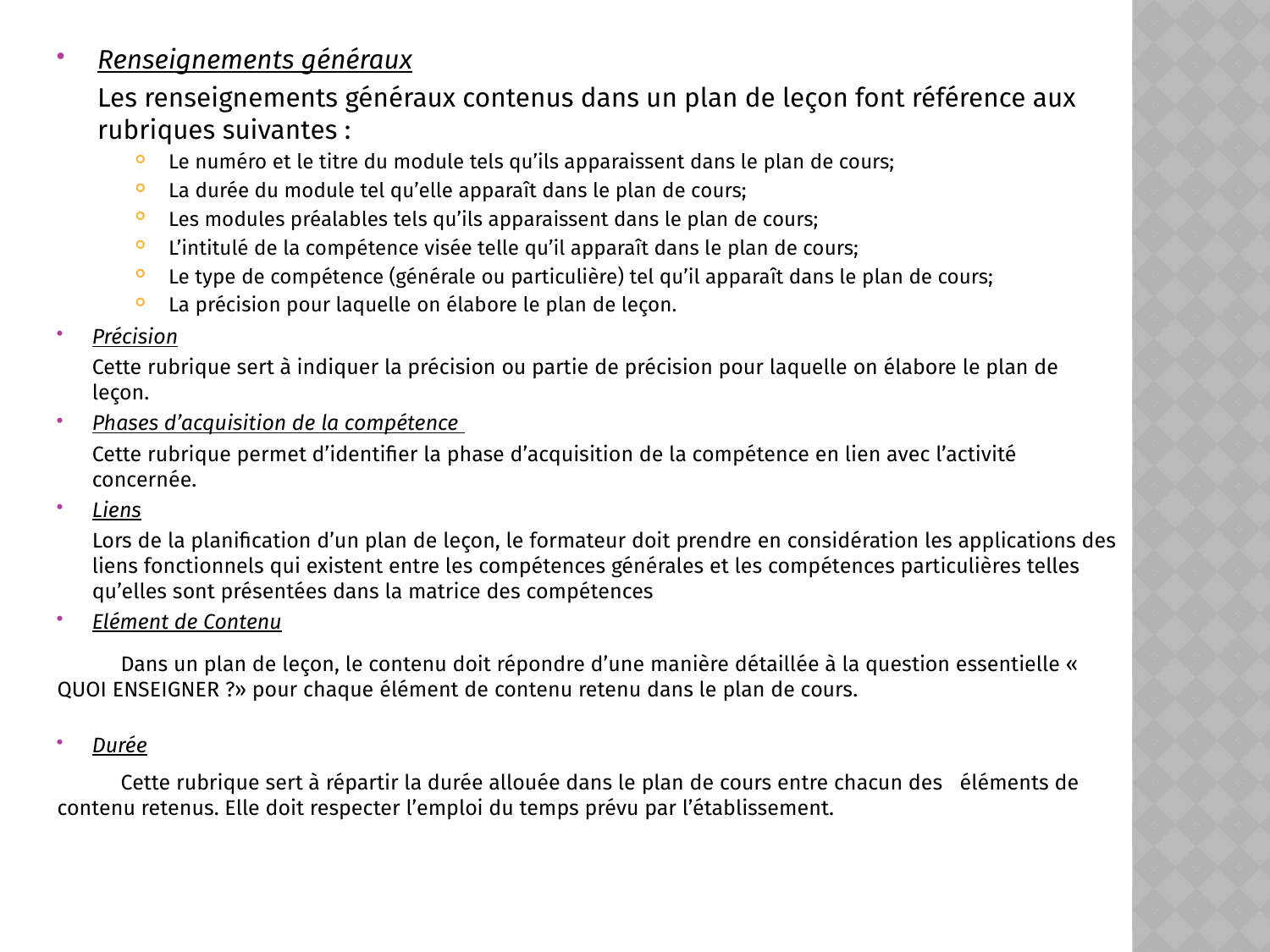

Renseignements généraux
		Les renseignements généraux contenus dans un plan de leçon font référence aux rubriques suivantes :
Le numéro et le titre du module tels qu’ils apparaissent dans le plan de cours;
La durée du module tel qu’elle apparaît dans le plan de cours;
Les modules préalables tels qu’ils apparaissent dans le plan de cours;
L’intitulé de la compétence visée telle qu’il apparaît dans le plan de cours;
Le type de compétence (générale ou particulière) tel qu’il apparaît dans le plan de cours;
La précision pour laquelle on élabore le plan de leçon.

Précision
		Cette rubrique sert à indiquer la précision ou partie de précision pour laquelle on élabore le plan de leçon.
Phases d’acquisition de la compétence
		Cette rubrique permet d’identifier la phase d’acquisition de la compétence en lien avec l’activité concernée.
Liens
		Lors de la planification d’un plan de leçon, le formateur doit prendre en considération les applications des liens fonctionnels qui existent entre les compétences générales et les compétences particulières telles qu’elles sont présentées dans la matrice des compétences
Elément de Contenu

	Dans un plan de leçon, le contenu doit répondre d’une manière détaillée à la question essentielle « QUOI ENSEIGNER ?» pour chaque élément de contenu retenu dans le plan de cours.

Durée

	Cette rubrique sert à répartir la durée allouée dans le plan de cours entre chacun des   éléments de contenu retenus. Elle doit respecter l’emploi du temps prévu par l’établissement.